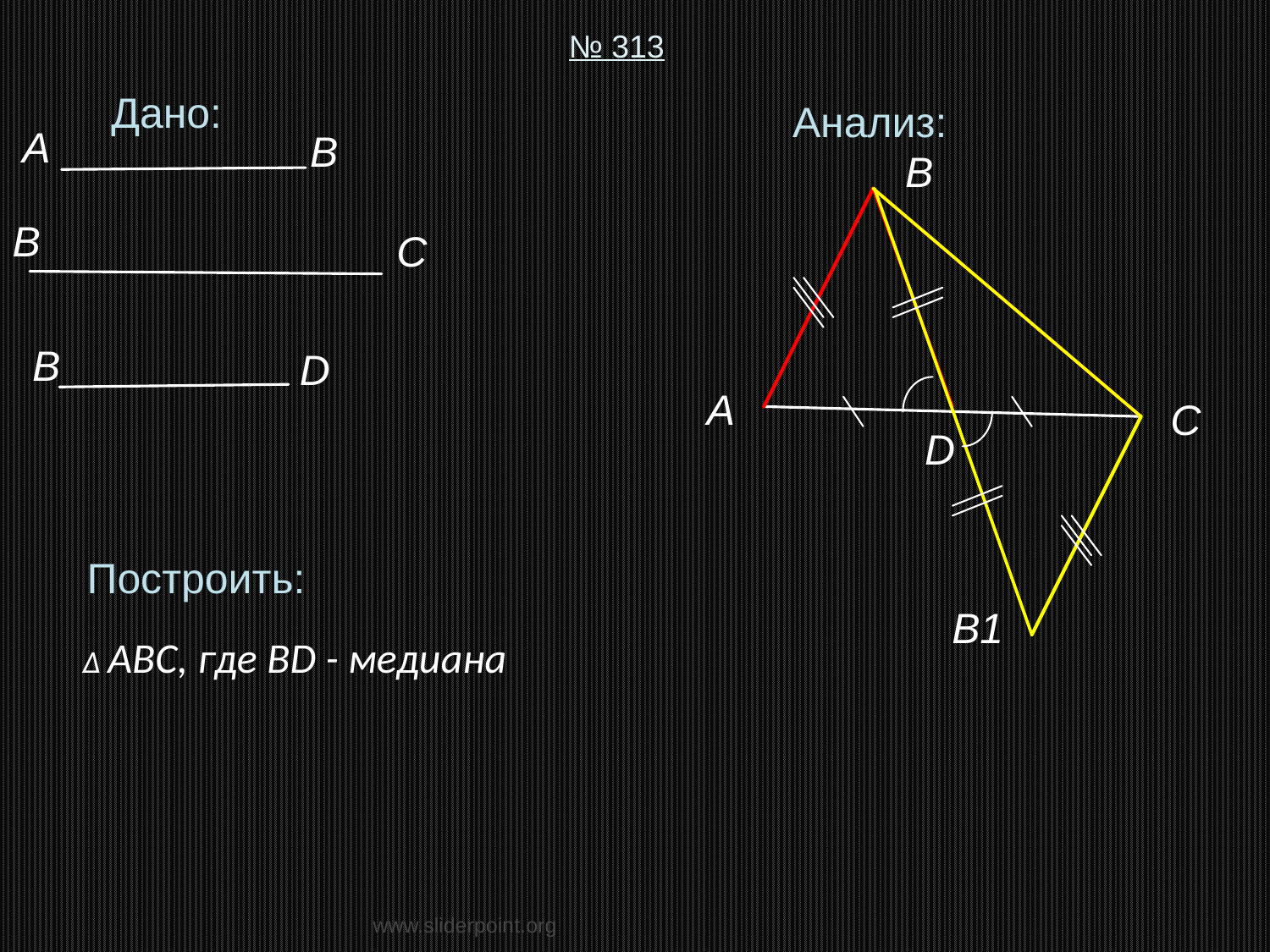

№ 313
Дано:
Анализ:
A
B
B
B
C
B
D
A

C
D
Построить:
B1
∆ ABC, где BD - медиана
www.sliderpoint.org